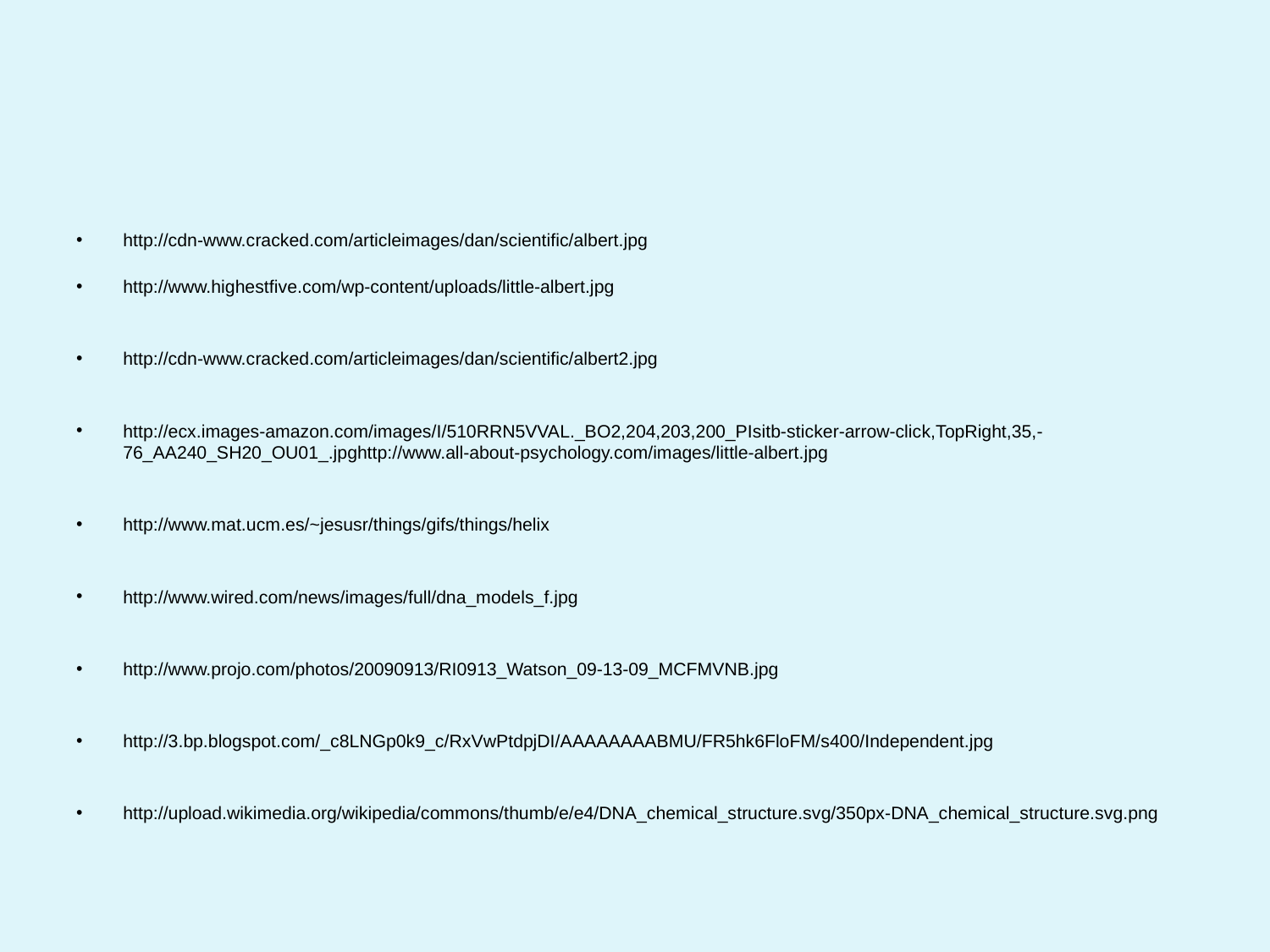

http://cdn-www.cracked.com/articleimages/dan/scientific/albert.jpg
http://www.highestfive.com/wp-content/uploads/little-albert.jpg

http://cdn-www.cracked.com/articleimages/dan/scientific/albert2.jpg

http://ecx.images-amazon.com/images/I/510RRN5VVAL._BO2,204,203,200_PIsitb-sticker-arrow-click,TopRight,35,-76_AA240_SH20_OU01_.jpghttp://www.all-about-psychology.com/images/little-albert.jpg

http://www.mat.ucm.es/~jesusr/things/gifs/things/helix

http://www.wired.com/news/images/full/dna_models_f.jpg

http://www.projo.com/photos/20090913/RI0913_Watson_09-13-09_MCFMVNB.jpg

http://3.bp.blogspot.com/_c8LNGp0k9_c/RxVwPtdpjDI/AAAAAAAABMU/FR5hk6FloFM/s400/Independent.jpg

http://upload.wikimedia.org/wikipedia/commons/thumb/e/e4/DNA_chemical_structure.svg/350px-DNA_chemical_structure.svg.png